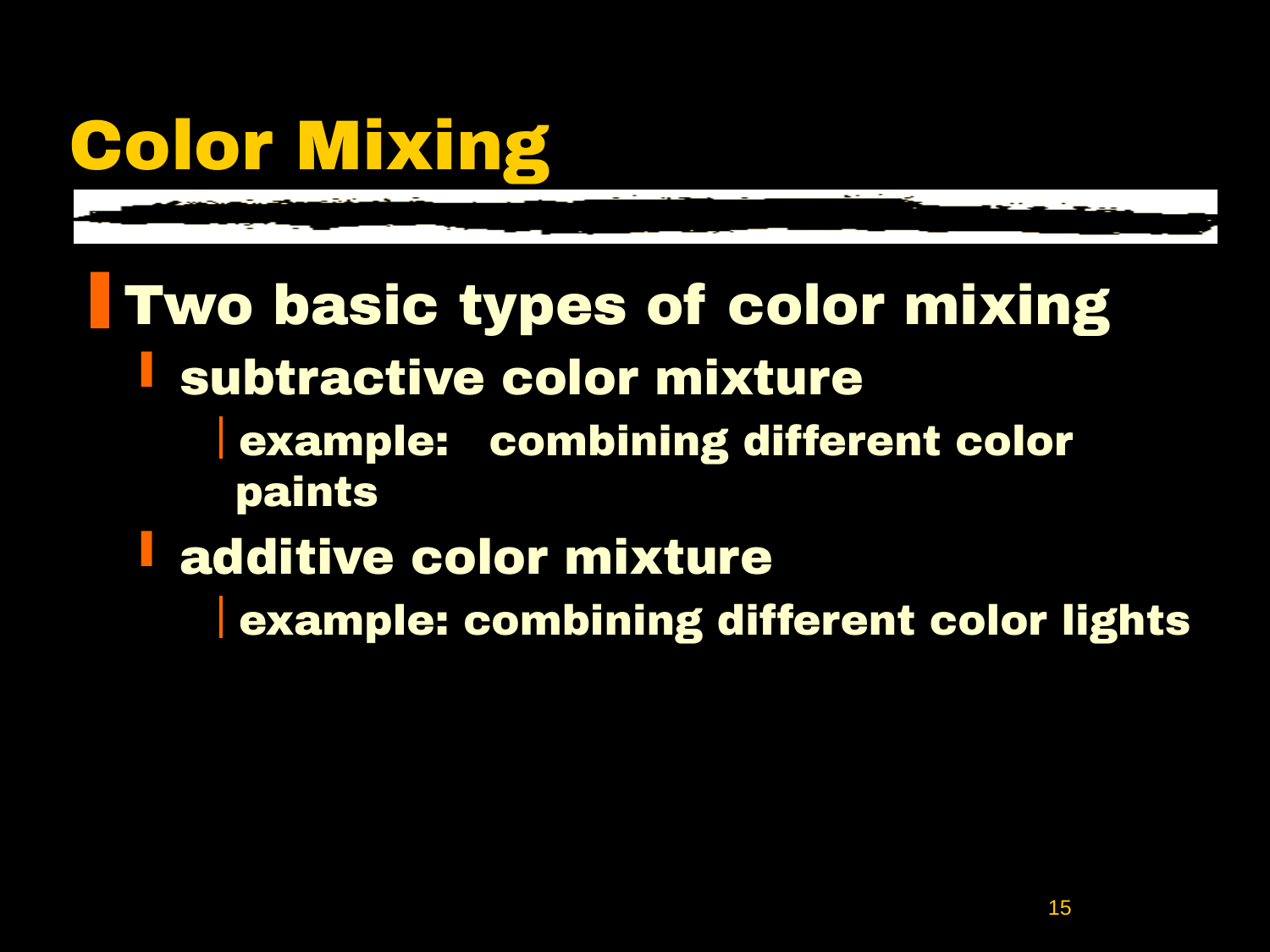

# Color Mixing
Two basic types of color mixing
subtractive color mixture
example:	combining different color paints
additive color mixture
example: combining different color lights